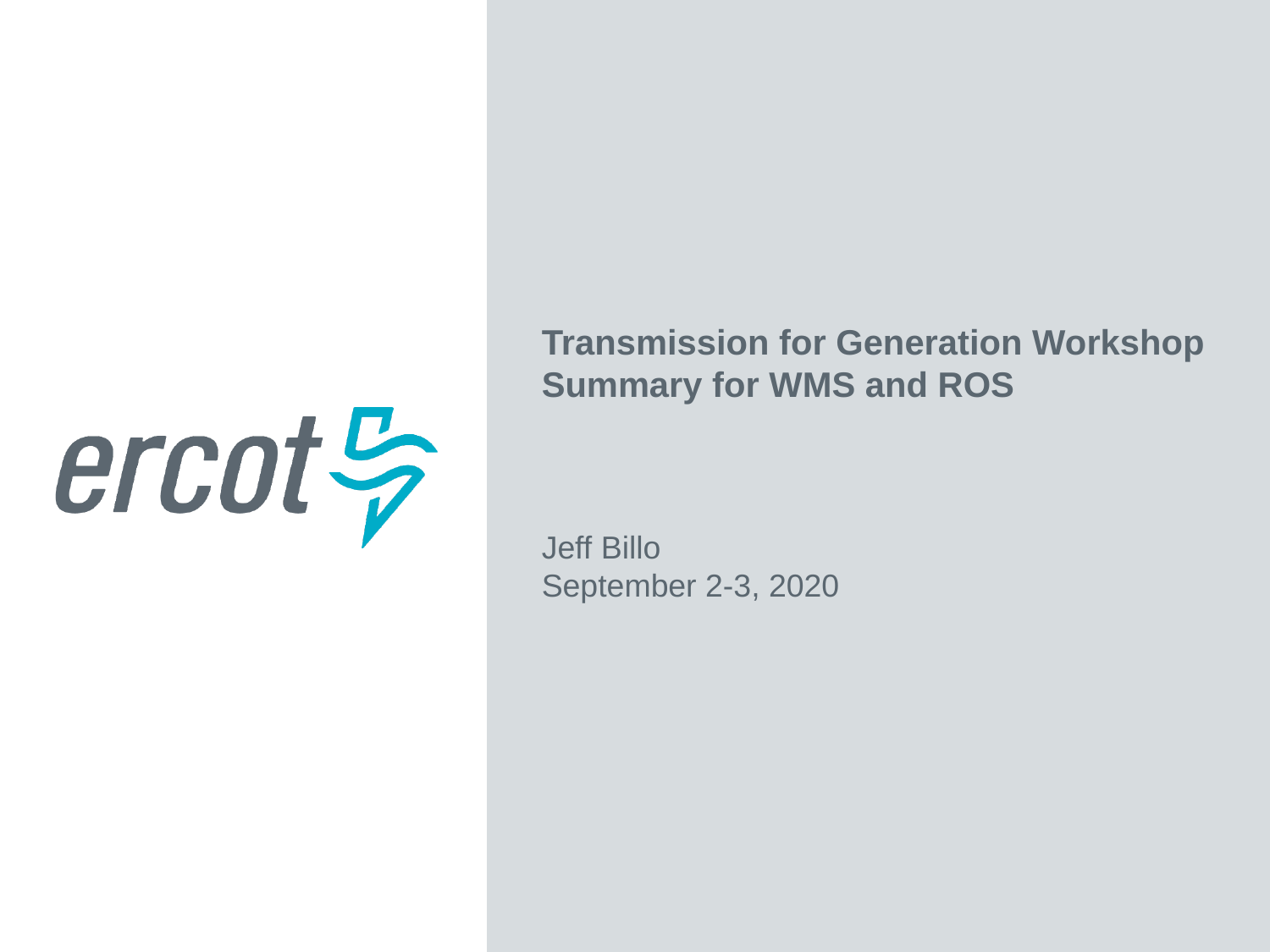

Transmission for Generation Workshop
Summary for WMS and ROS

Jeff Billo
September 2-3, 2020